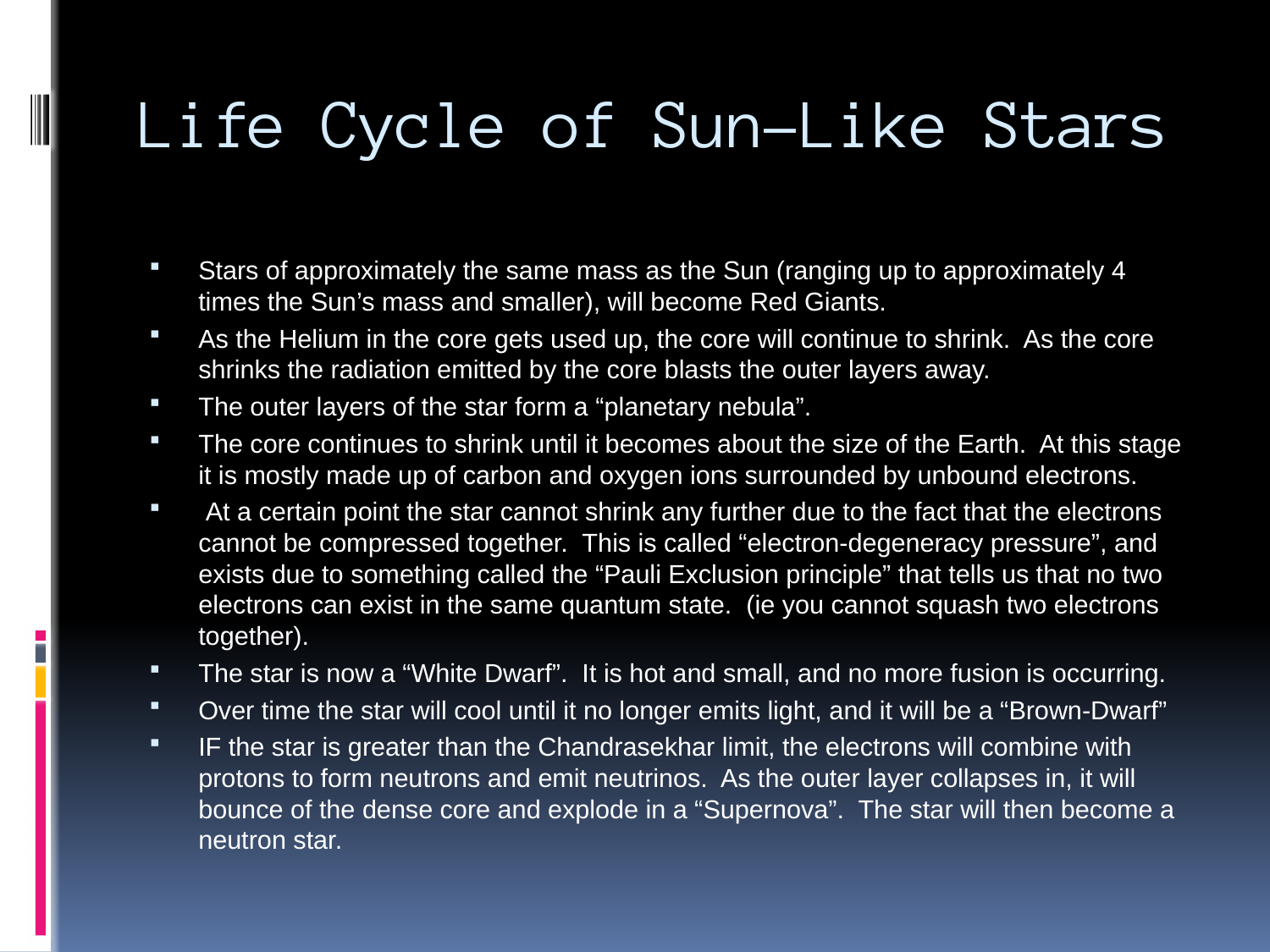

# Life Cycle of Sun-Like Stars
Stars of approximately the same mass as the Sun (ranging up to approximately 4 times the Sun’s mass and smaller), will become Red Giants.
As the Helium in the core gets used up, the core will continue to shrink.  As the core shrinks the radiation emitted by the core blasts the outer layers away.
The outer layers of the star form a “planetary nebula”.
The core continues to shrink until it becomes about the size of the Earth.  At this stage it is mostly made up of carbon and oxygen ions surrounded by unbound electrons.
 At a certain point the star cannot shrink any further due to the fact that the electrons cannot be compressed together.  This is called “electron-degeneracy pressure”, and exists due to something called the “Pauli Exclusion principle” that tells us that no two electrons can exist in the same quantum state.  (ie you cannot squash two electrons together).
The star is now a “White Dwarf”.  It is hot and small, and no more fusion is occurring.
Over time the star will cool until it no longer emits light, and it will be a “Brown-Dwarf”
IF the star is greater than the Chandrasekhar limit, the electrons will combine with protons to form neutrons and emit neutrinos.  As the outer layer collapses in, it will bounce of the dense core and explode in a “Supernova”.  The star will then become a neutron star.